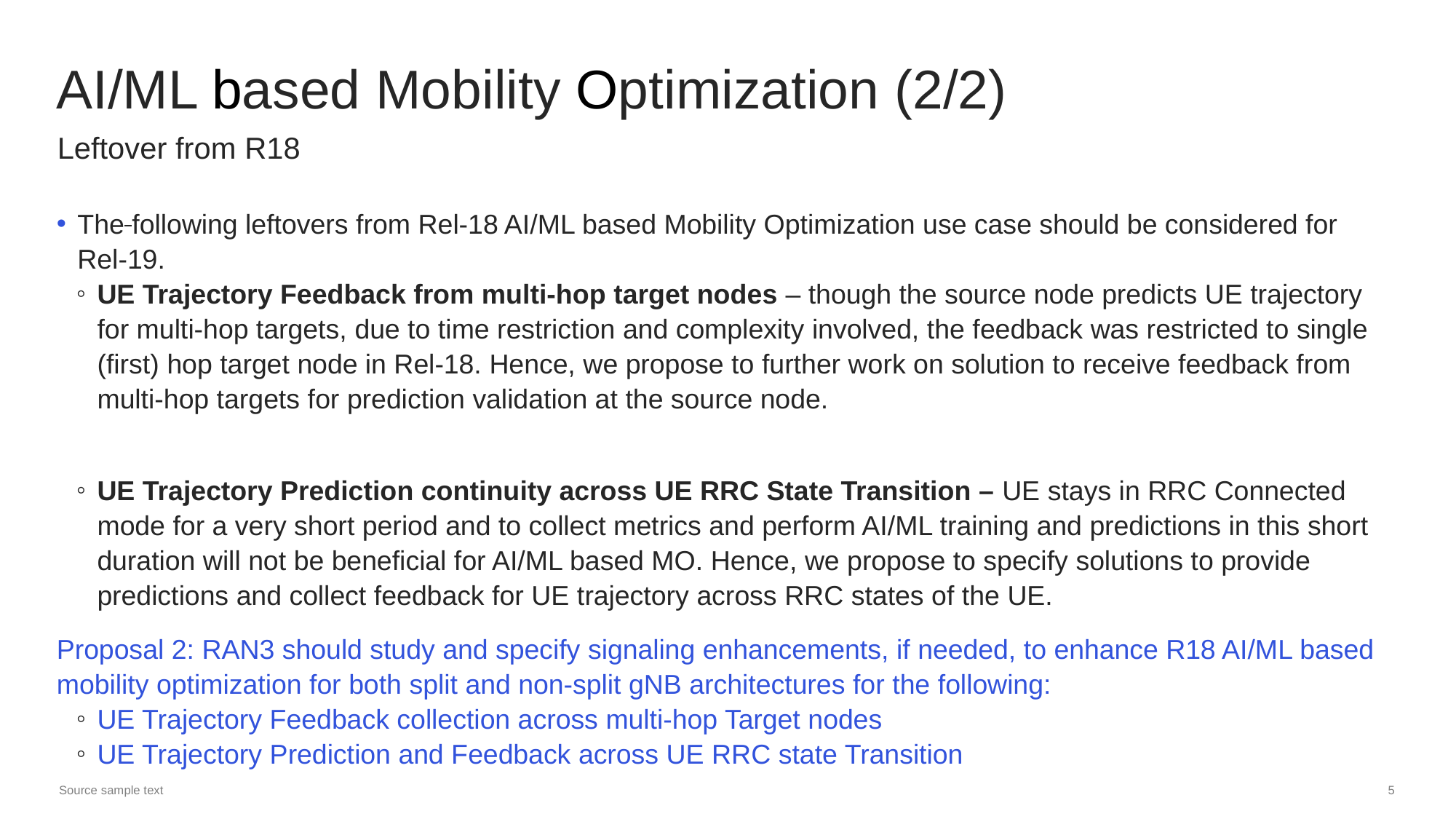

# AI/ML based Mobility Optimization (2/2)
Leftover from R18
The following leftovers from Rel-18 AI/ML based Mobility Optimization use case should be considered for Rel-19.
UE Trajectory Feedback from multi-hop target nodes – though the source node predicts UE trajectory for multi-hop targets, due to time restriction and complexity involved, the feedback was restricted to single (first) hop target node in Rel-18. Hence, we propose to further work on solution to receive feedback from multi-hop targets for prediction validation at the source node.

UE Trajectory Prediction continuity across UE RRC State Transition – UE stays in RRC Connected mode for a very short period and to collect metrics and perform AI/ML training and predictions in this short duration will not be beneficial for AI/ML based MO. Hence, we propose to specify solutions to provide predictions and collect feedback for UE trajectory across RRC states of the UE.
Proposal 2: RAN3 should study and specify signaling enhancements, if needed, to enhance R18 AI/ML based mobility optimization for both split and non-split gNB architectures for the following:
UE Trajectory Feedback collection across multi-hop Target nodes
UE Trajectory Prediction and Feedback across UE RRC state Transition

Source sample text